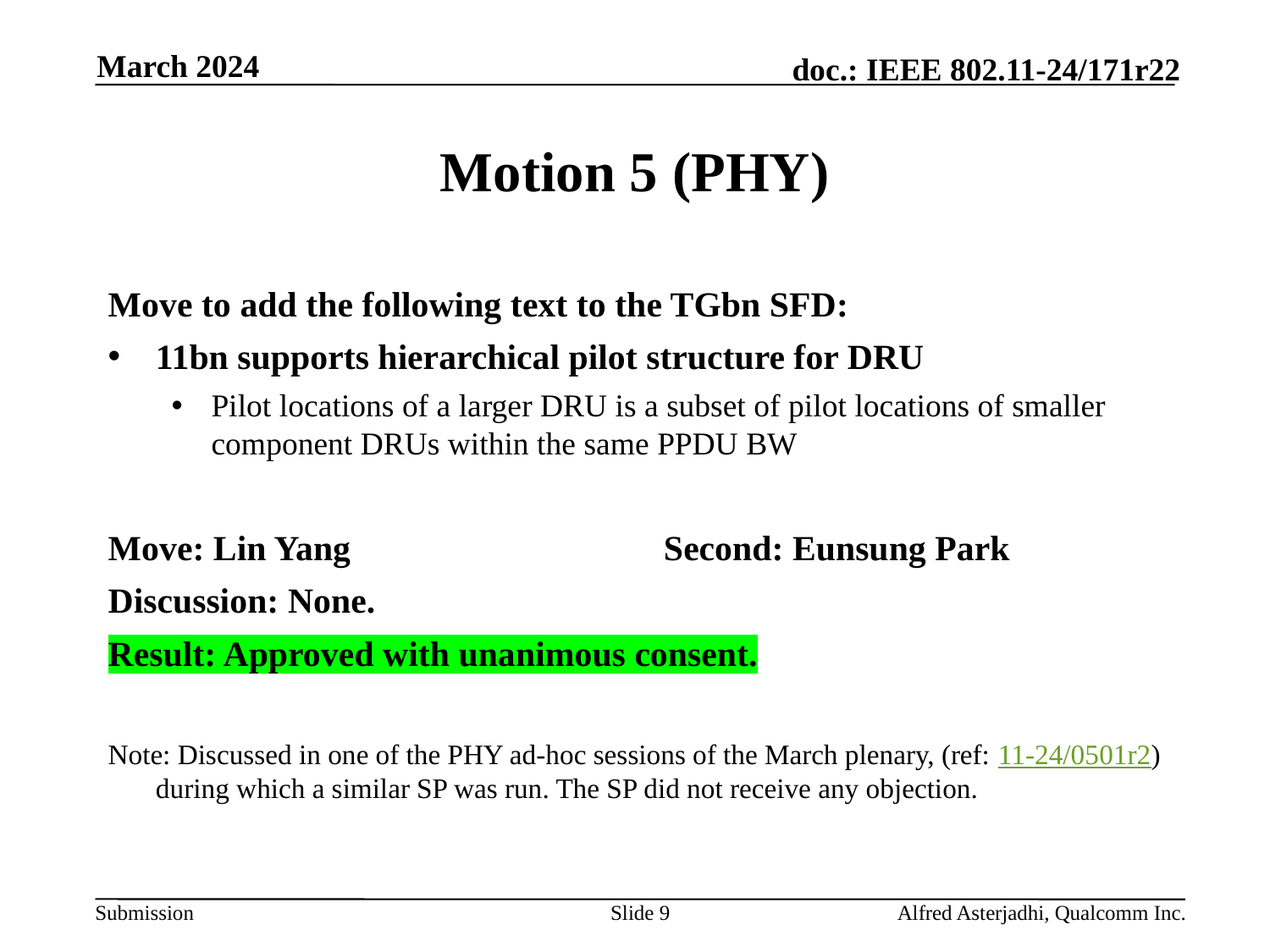

March 2024
# Motion 5 (PHY)
Move to add the following text to the TGbn SFD:
11bn supports hierarchical pilot structure for DRU
Pilot locations of a larger DRU is a subset of pilot locations of smaller component DRUs within the same PPDU BW

Move: Lin Yang			Second: Eunsung Park
Discussion: None.
Result: Approved with unanimous consent.

Note: Discussed in one of the PHY ad-hoc sessions of the March plenary, (ref: 11-24/0501r2) during which a similar SP was run. The SP did not receive any objection.

Slide 9
Alfred Asterjadhi, Qualcomm Inc.